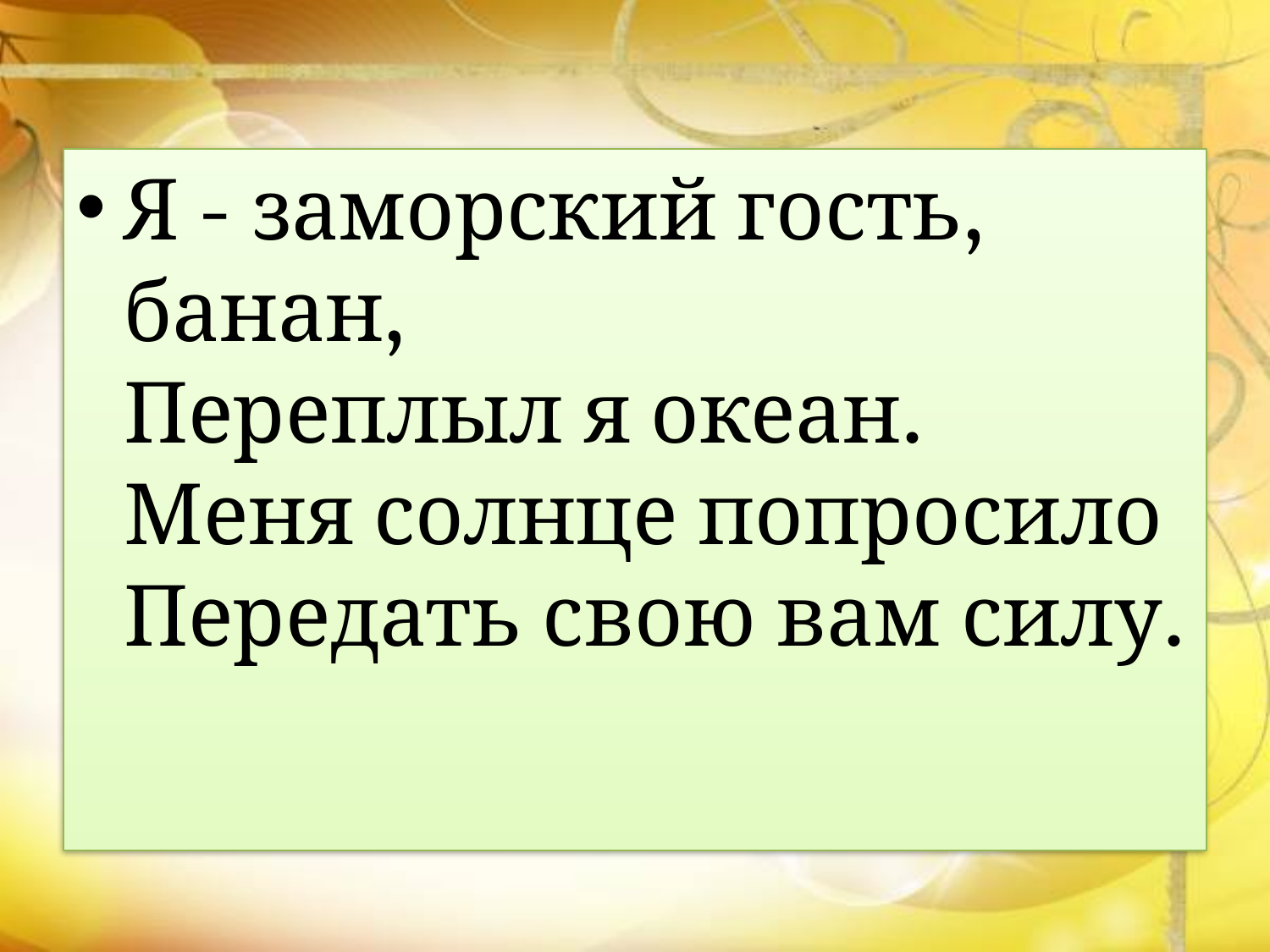

#
Я - заморский гость, банан,
Переплыл я океан.
Меня солнце попросило
Передать свою вам силу.